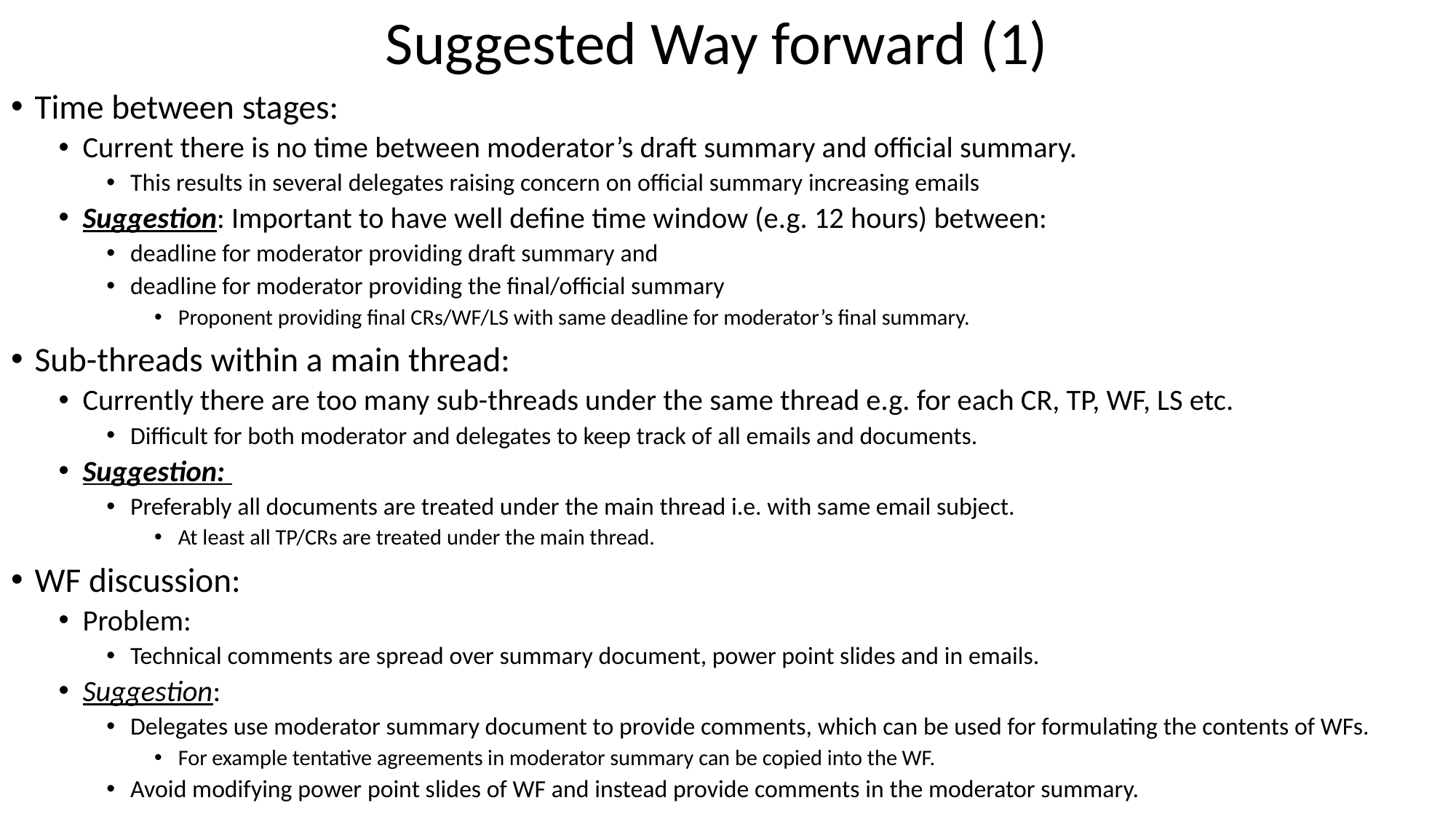

# Suggested Way forward (1)
Time between stages:
Current there is no time between moderator’s draft summary and official summary.
This results in several delegates raising concern on official summary increasing emails
Suggestion: Important to have well define time window (e.g. 12 hours) between:
deadline for moderator providing draft summary and
deadline for moderator providing the final/official summary
Proponent providing final CRs/WF/LS with same deadline for moderator’s final summary.
Sub-threads within a main thread:
Currently there are too many sub-threads under the same thread e.g. for each CR, TP, WF, LS etc.
Difficult for both moderator and delegates to keep track of all emails and documents.
Suggestion:
Preferably all documents are treated under the main thread i.e. with same email subject.
At least all TP/CRs are treated under the main thread.
WF discussion:
Problem:
Technical comments are spread over summary document, power point slides and in emails.
Suggestion:
Delegates use moderator summary document to provide comments, which can be used for formulating the contents of WFs.
For example tentative agreements in moderator summary can be copied into the WF.
Avoid modifying power point slides of WF and instead provide comments in the moderator summary.